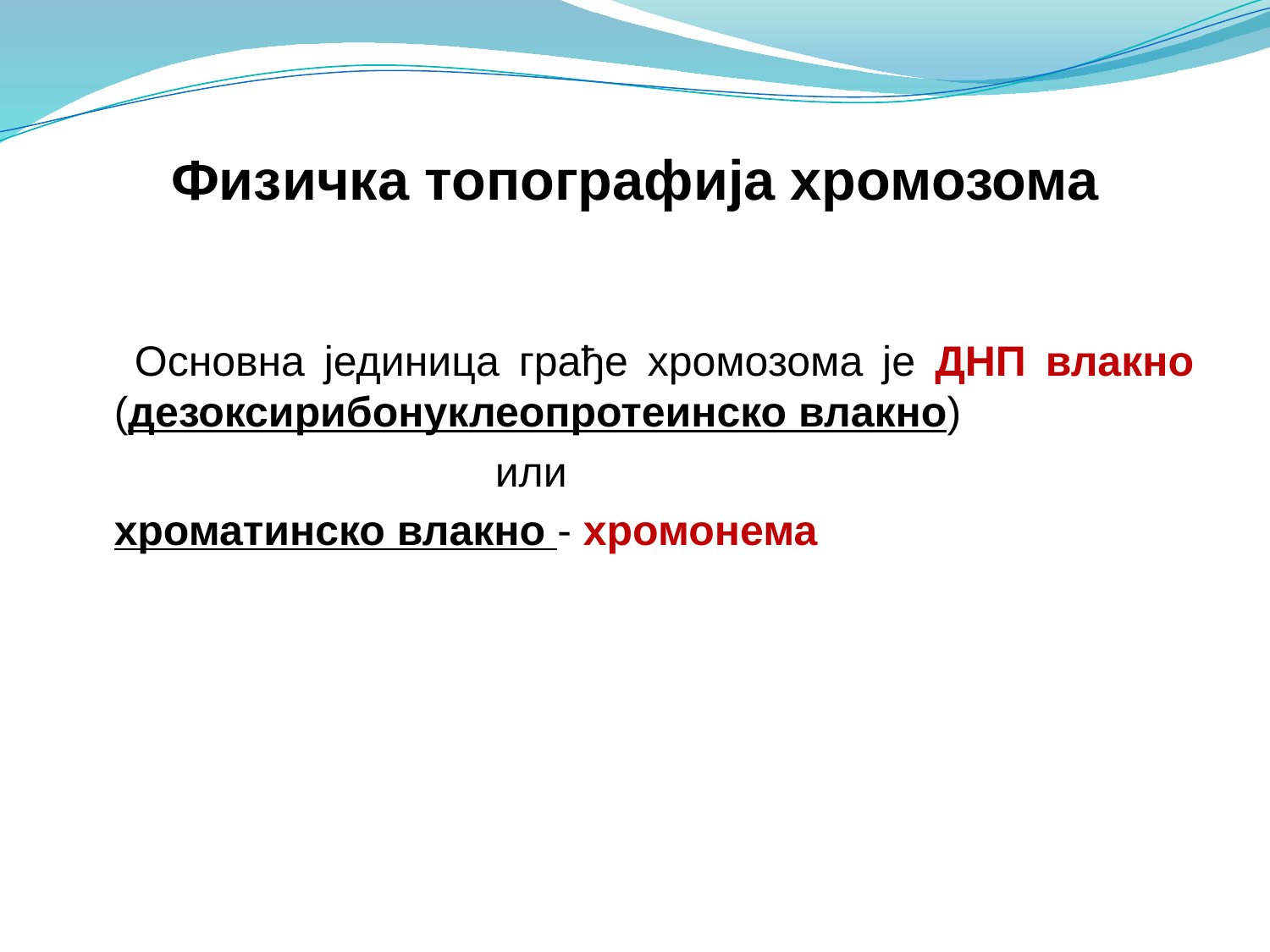

# Физичка топографија хромозома

   Основна јединица грађе хромозома је ДНП влакно (дезоксирибонуклеопротеинско влакно)
				или
	хроматинско влакно - хромонема